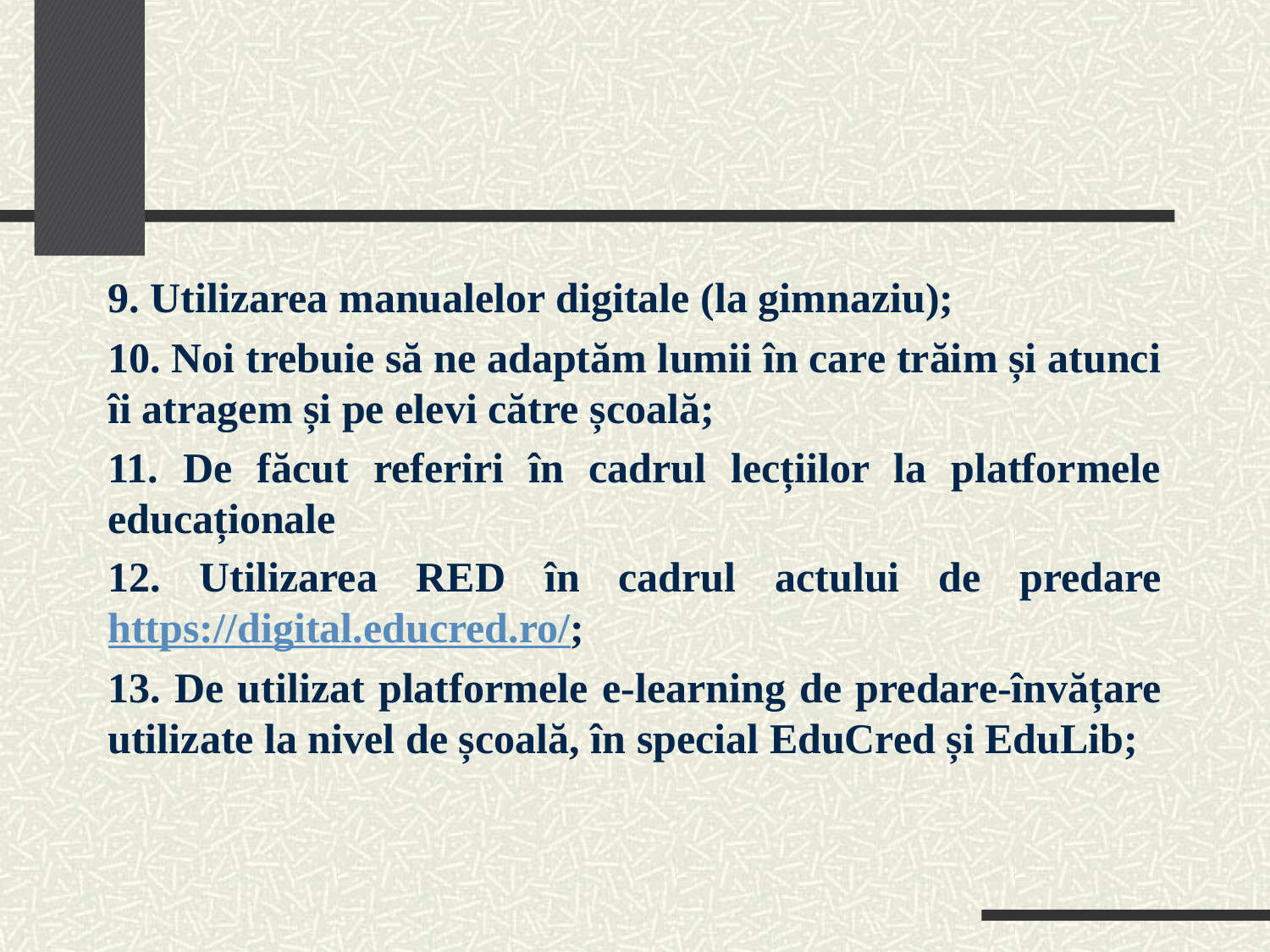

9. Utilizarea manualelor digitale (la gimnaziu);
10. Noi trebuie să ne adaptăm lumii în care trăim și atunci îi atragem și pe elevi către școală;
11. De făcut referiri în cadrul lecțiilor la platformele educaționale
12. Utilizarea RED în cadrul actului de predare https://digital.educred.ro/;
13. De utilizat platformele e-learning de predare-învățare utilizate la nivel de școală, în special EduCred și EduLib;